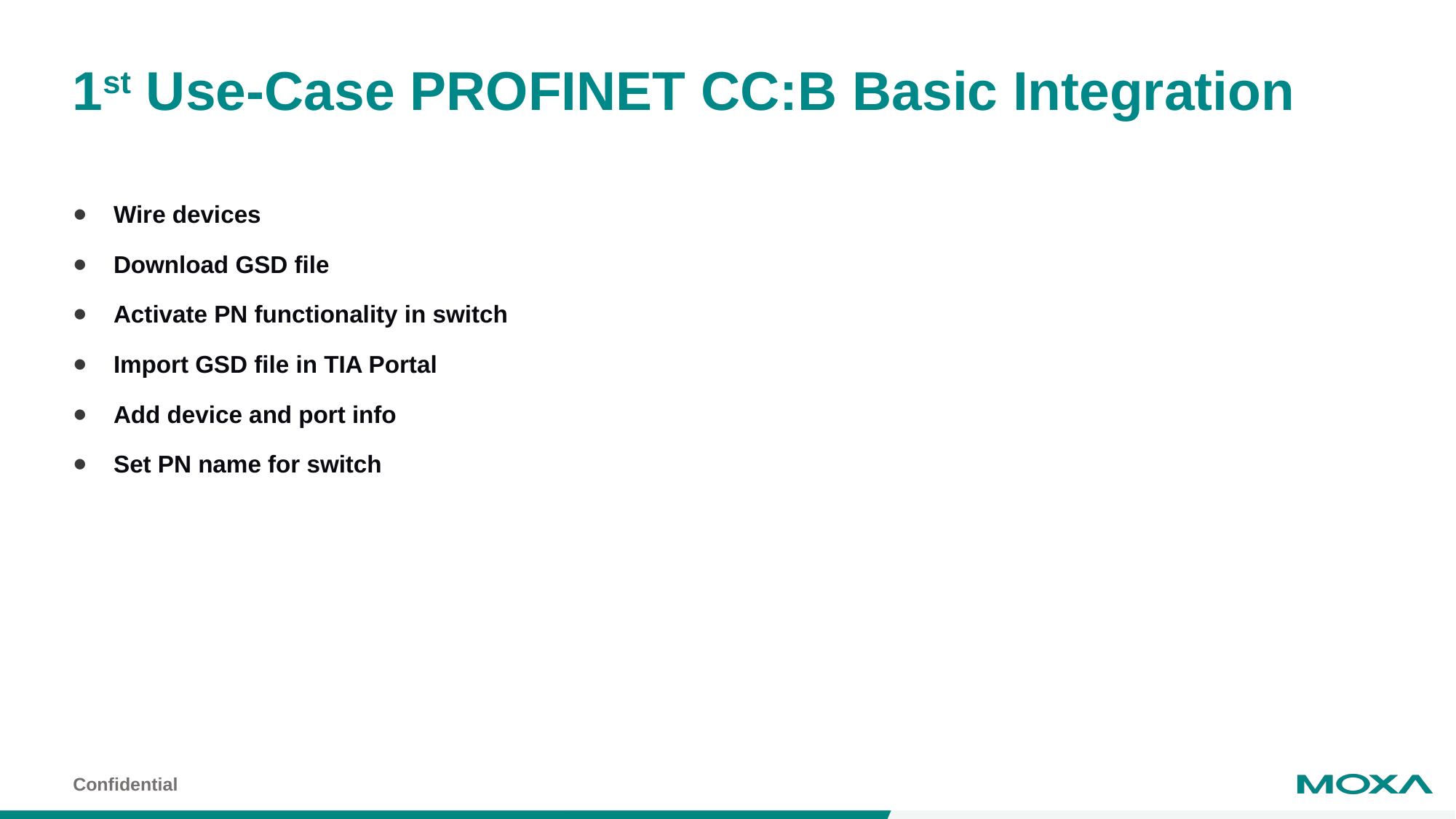

# 1st Use-Case PROFINET CC:B Basic Integration
Wire devices
Download GSD file
Activate PN functionality in switch
Import GSD file in TIA Portal
Add device and port info
Set PN name for switch